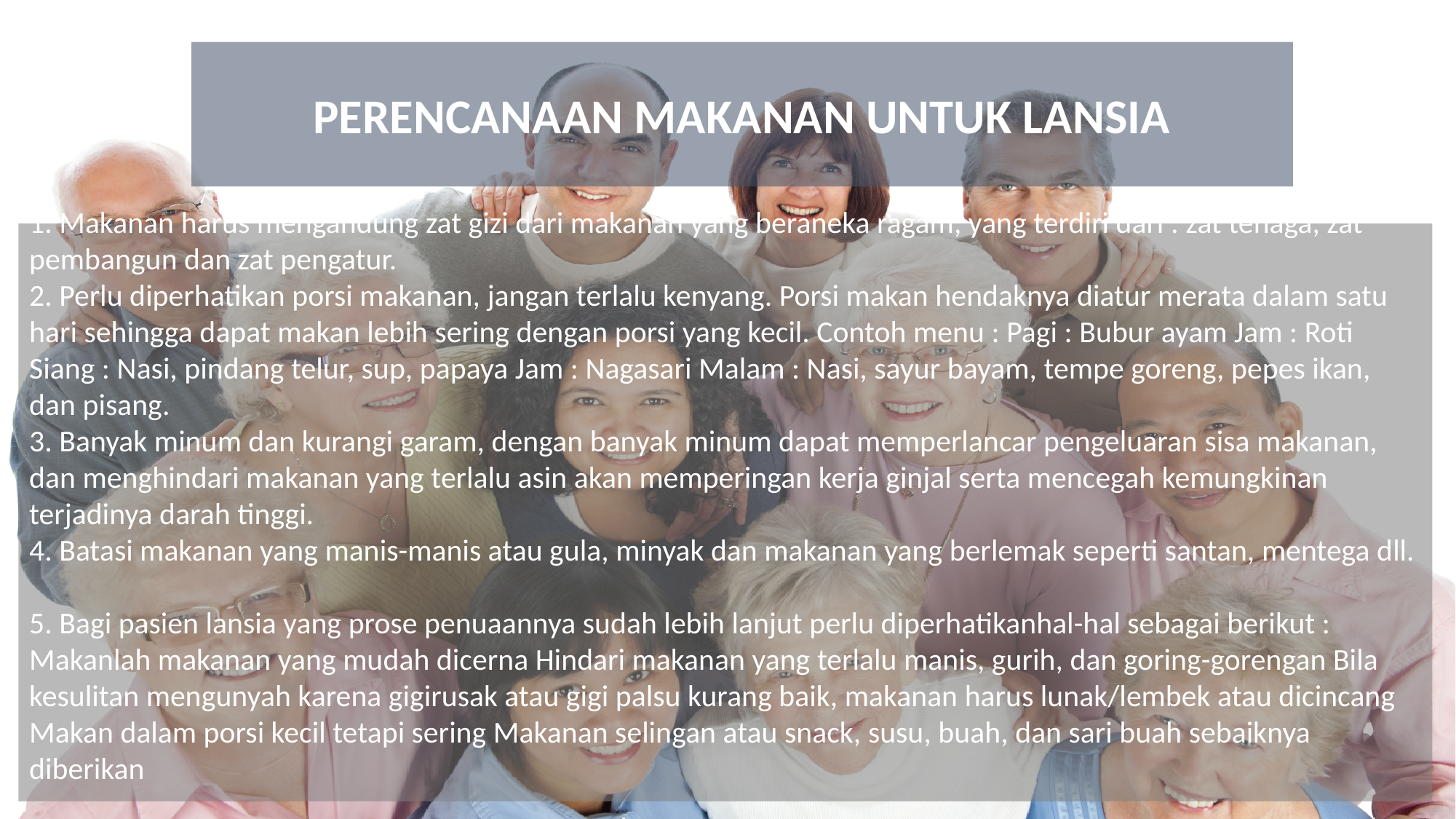

PERENCANAAN MAKANAN UNTUK LANSIA
1. Makanan harus mengandung zat gizi dari makanan yang beraneka ragam, yang terdiri dari : zat tenaga, zat pembangun dan zat pengatur.
2. Perlu diperhatikan porsi makanan, jangan terlalu kenyang. Porsi makan hendaknya diatur merata dalam satu hari sehingga dapat makan lebih sering dengan porsi yang kecil. Contoh menu : Pagi : Bubur ayam Jam : Roti Siang : Nasi, pindang telur, sup, papaya Jam : Nagasari Malam : Nasi, sayur bayam, tempe goreng, pepes ikan, dan pisang.
3. Banyak minum dan kurangi garam, dengan banyak minum dapat memperlancar pengeluaran sisa makanan, dan menghindari makanan yang terlalu asin akan memperingan kerja ginjal serta mencegah kemungkinan terjadinya darah tinggi.
4. Batasi makanan yang manis-manis atau gula, minyak dan makanan yang berlemak seperti santan, mentega dll.
5. Bagi pasien lansia yang prose penuaannya sudah lebih lanjut perlu diperhatikanhal-hal sebagai berikut : Makanlah makanan yang mudah dicerna Hindari makanan yang terlalu manis, gurih, dan goring-gorengan Bila kesulitan mengunyah karena gigirusak atau gigi palsu kurang baik, makanan harus lunak/lembek atau dicincang Makan dalam porsi kecil tetapi sering Makanan selingan atau snack, susu, buah, dan sari buah sebaiknya diberikan